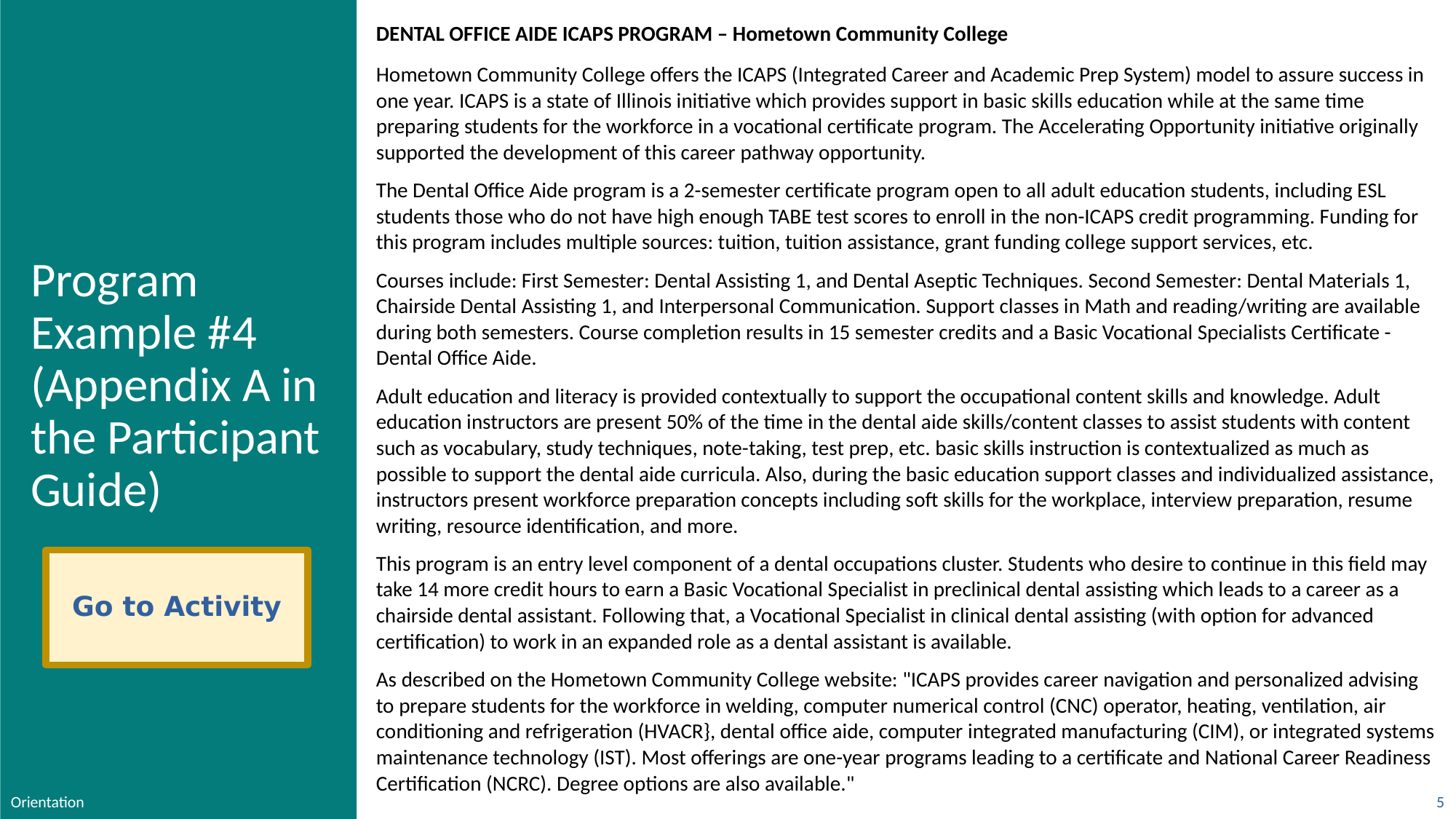

DENTAL OFFICE AIDE ICAPS PROGRAM – Hometown Community College
Hometown Community College offers the ICAPS (Integrated Career and Academic Prep System) model to assure success in one year. ICAPS is a state of Illinois initiative which provides support in basic skills education while at the same time preparing students for the workforce in a vocational certificate program. The Accelerating Opportunity initiative originally supported the development of this career pathway opportunity.
The Dental Office Aide program is a 2-semester certificate program open to all adult education students, including ESL students those who do not have high enough TABE test scores to enroll in the non-ICAPS credit programming. Funding for this program includes multiple sources: tuition, tuition assistance, grant funding college support services, etc.
Courses include: First Semester: Dental Assisting 1, and Dental Aseptic Techniques. Second Semester: Dental Materials 1, Chairside Dental Assisting 1, and Interpersonal Communication. Support classes in Math and reading/writing are available during both semesters. Course completion results in 15 semester credits and a Basic Vocational Specialists Certificate - Dental Office Aide.
Adult education and literacy is provided contextually to support the occupational content skills and knowledge. Adult education instructors are present 50% of the time in the dental aide skills/content classes to assist students with content such as vocabulary, study techniques, note-taking, test prep, etc. basic skills instruction is contextualized as much as possible to support the dental aide curricula. Also, during the basic education support classes and individualized assistance, instructors present workforce preparation concepts including soft skills for the workplace, interview preparation, resume writing, resource identification, and more.
This program is an entry level component of a dental occupations cluster. Students who desire to continue in this field may take 14 more credit hours to earn a Basic Vocational Specialist in preclinical dental assisting which leads to a career as a chairside dental assistant. Following that, a Vocational Specialist in clinical dental assisting (with option for advanced certification) to work in an expanded role as a dental assistant is available.
As described on the Hometown Community College website: "ICAPS provides career navigation and personalized advising to prepare students for the workforce in welding, computer numerical control (CNC) operator, heating, ventilation, air conditioning and refrigeration (HVACR}, dental office aide, computer integrated manufacturing (CIM), or integrated systems maintenance technology (IST). Most offerings are one-year programs leading to a certificate and National Career Readiness Certification (NCRC). Degree options are also available."
# Program Example #4 (Appendix A in the Participant Guide)
Go to Activity